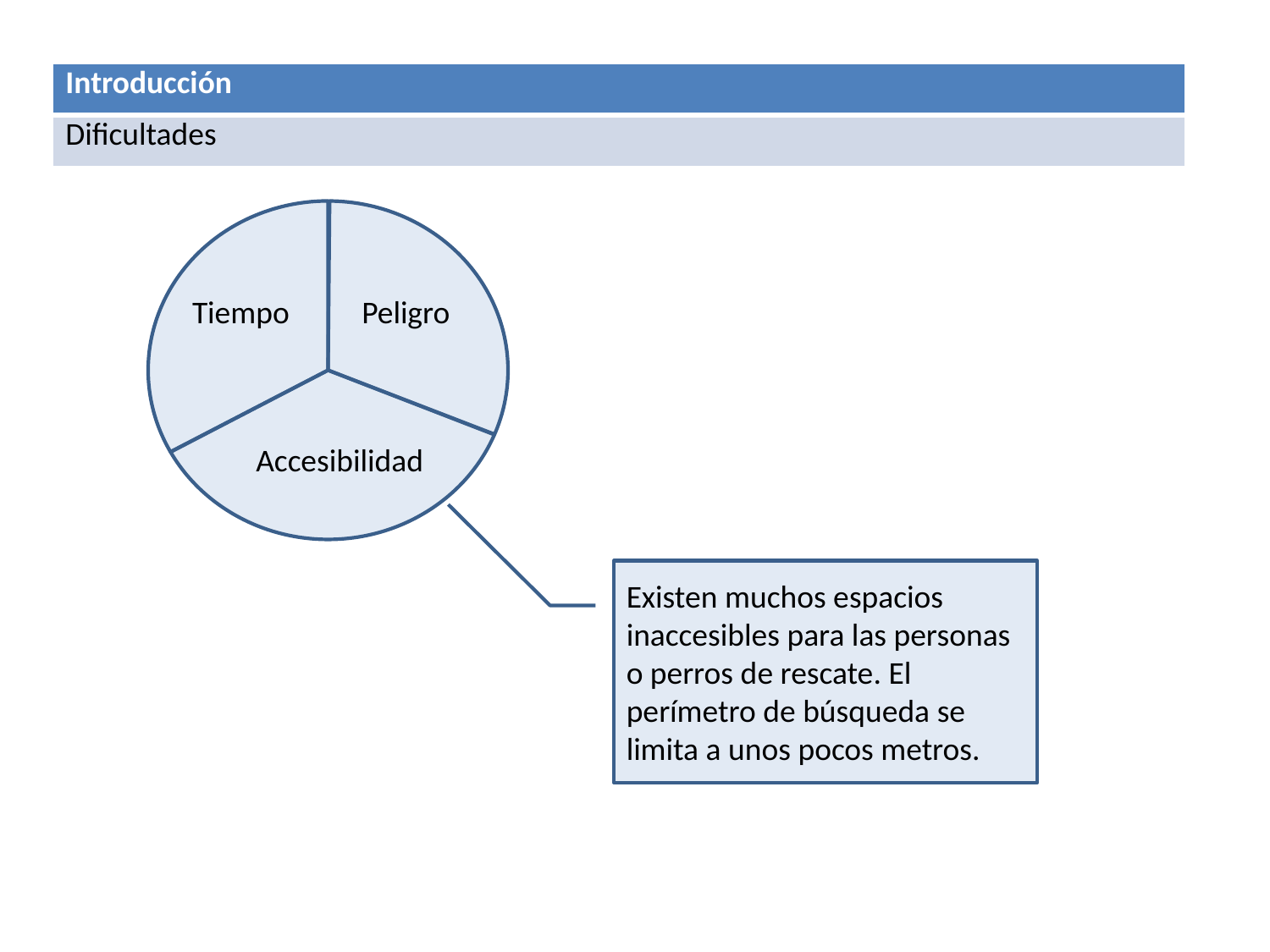

| Introducción |
| --- |
| Dificultades |

Tiempo
Peligro
Accesibilidad
Existen muchos espacios inaccesibles para las personas o perros de rescate. El perímetro de búsqueda se limita a unos pocos metros.